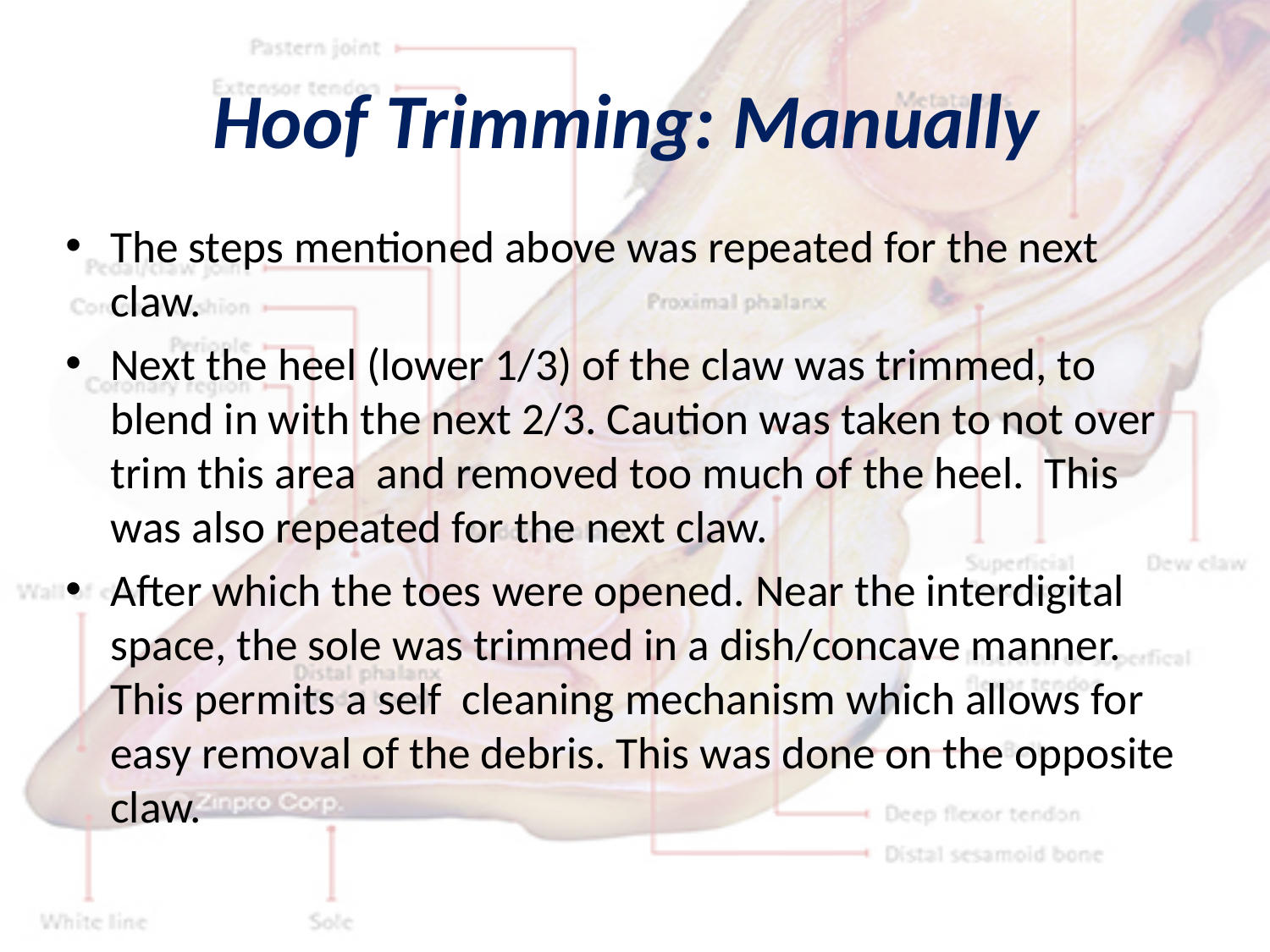

# Hoof Trimming: Manually
The steps mentioned above was repeated for the next claw.
Next the heel (lower 1/3) of the claw was trimmed, to blend in with the next 2/3. Caution was taken to not over trim this area  and removed too much of the heel.  This was also repeated for the next claw.
After which the toes were opened. Near the interdigital space, the sole was trimmed in a dish/concave manner. This permits a self  cleaning mechanism which allows for easy removal of the debris. This was done on the opposite claw.